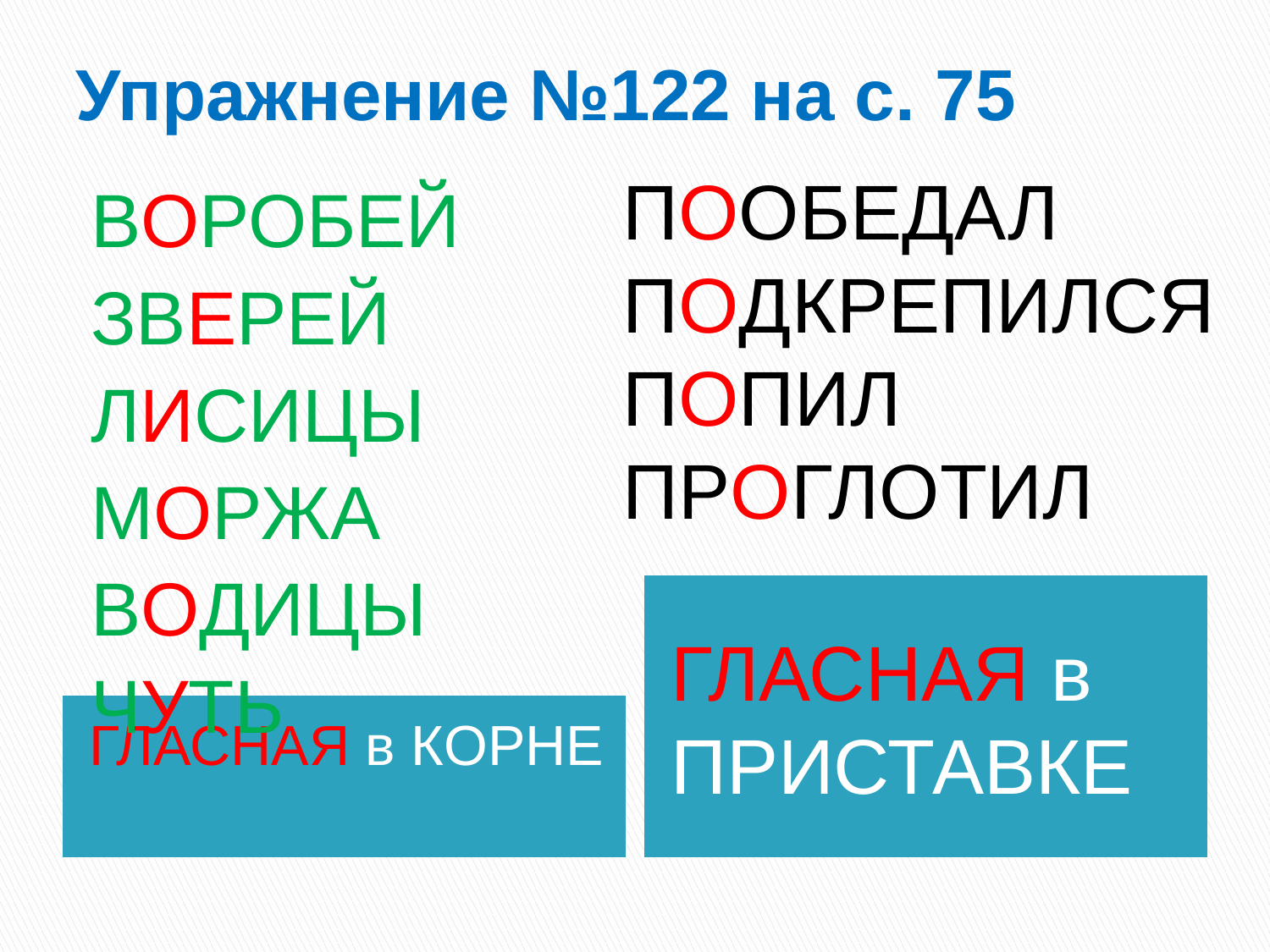

# Упражнение №122 на с. 75
ПООБЕДАЛ
ПОДКРЕПИЛСЯ
ПОПИЛ
ПРОГЛОТИЛ
ВОРОБЕЙ
ЗВЕРЕЙ
ЛИСИЦЫ
МОРЖА
ВОДИЦЫ
ЧУТЬ
ГЛАСНАЯ в ПРИСТАВКЕ
ГЛАСНАЯ в КОРНЕ